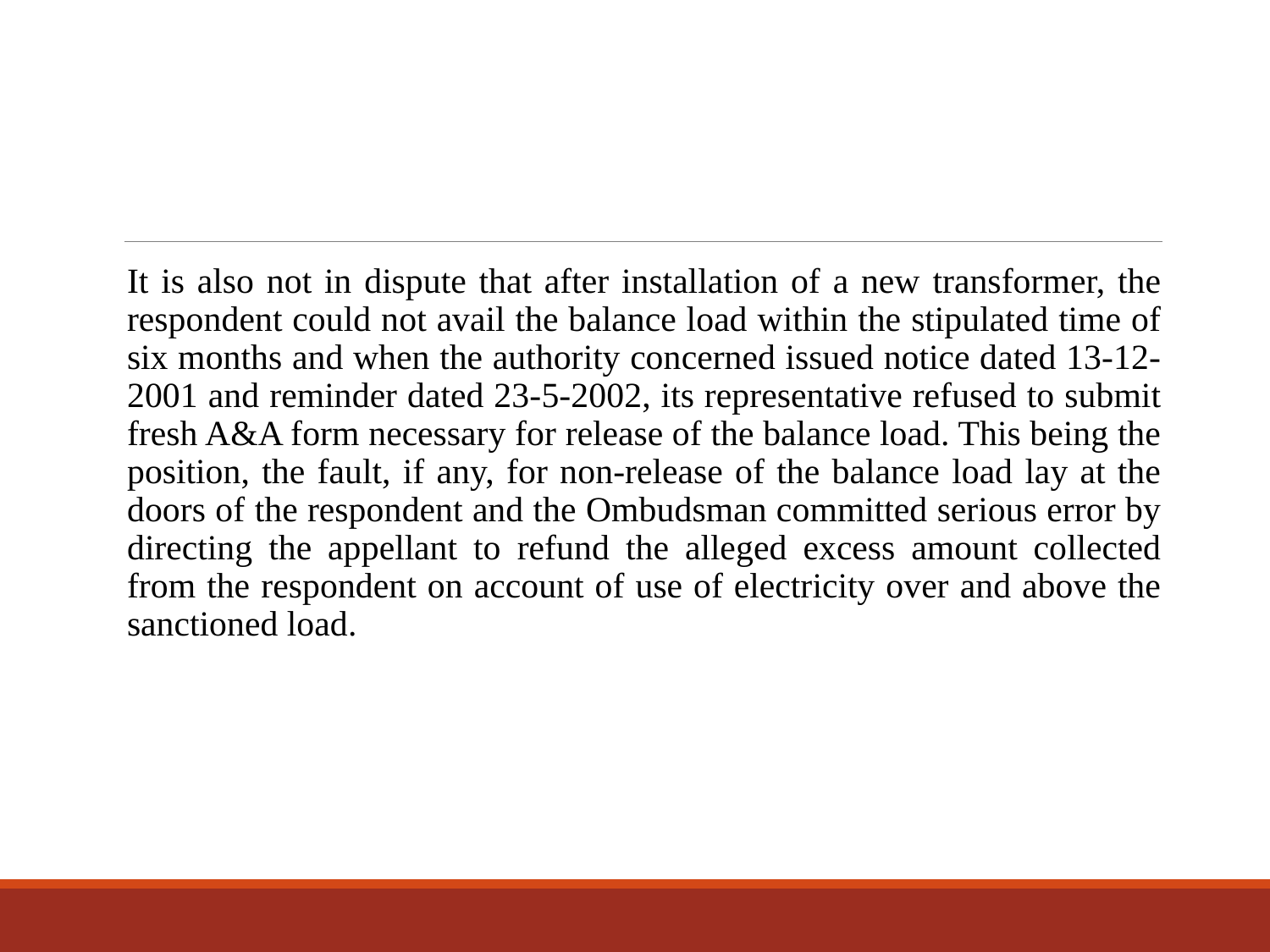

#
It is also not in dispute that after installation of a new transformer, the respondent could not avail the balance load within the stipulated time of six months and when the authority concerned issued notice dated 13-12-2001 and reminder dated 23-5-2002, its representative refused to submit fresh A&A form necessary for release of the balance load. This being the position, the fault, if any, for non-release of the balance load lay at the doors of the respondent and the Ombudsman committed serious error by directing the appellant to refund the alleged excess amount collected from the respondent on account of use of electricity over and above the sanctioned load.